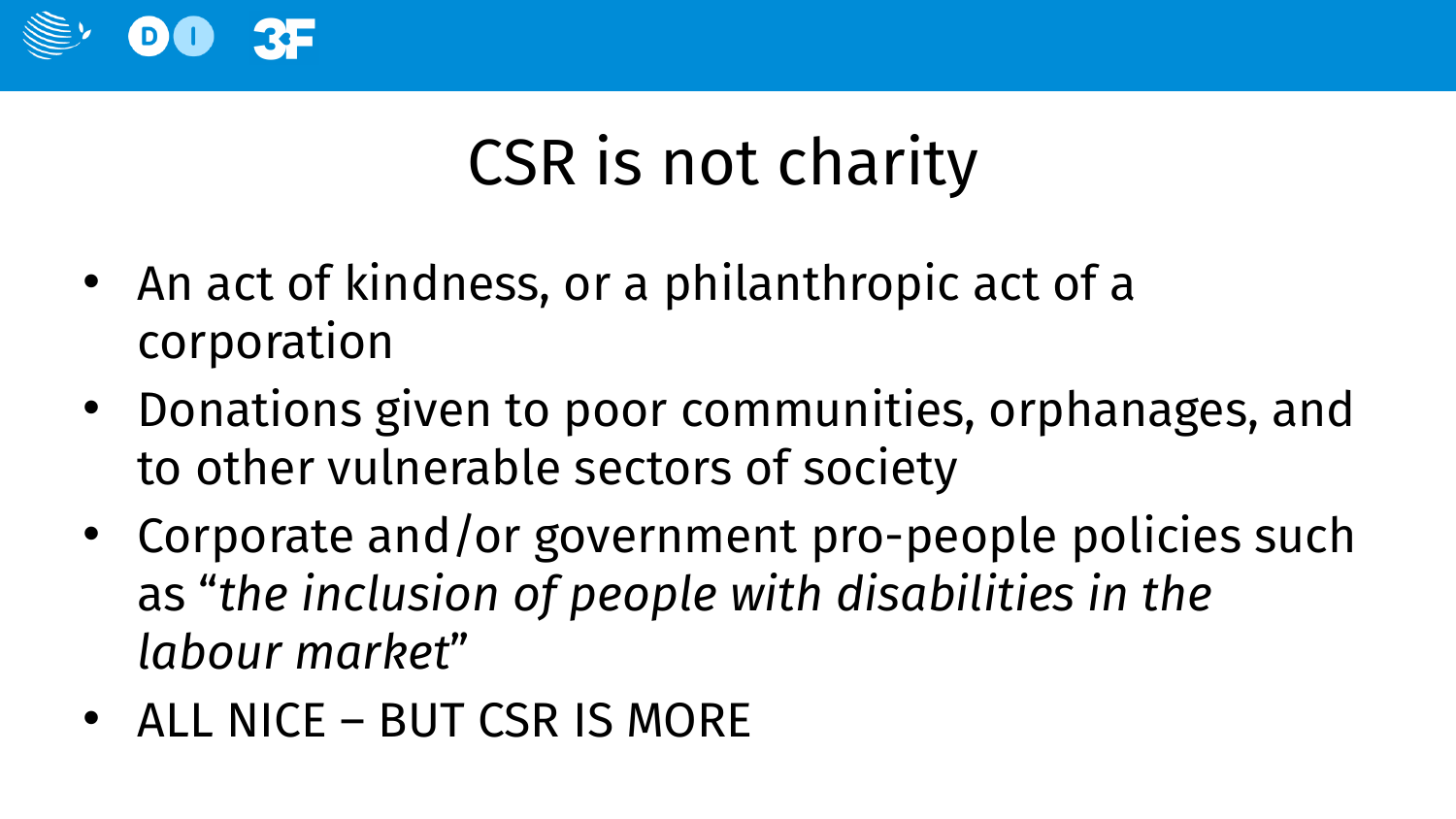

# CSR is not charity
An act of kindness, or a philanthropic act of a corporation
Donations given to poor communities, orphanages, and to other vulnerable sectors of society
Corporate and/or government pro-people policies such as “the inclusion of people with disabilities in the labour market”
ALL NICE – BUT CSR IS MORE